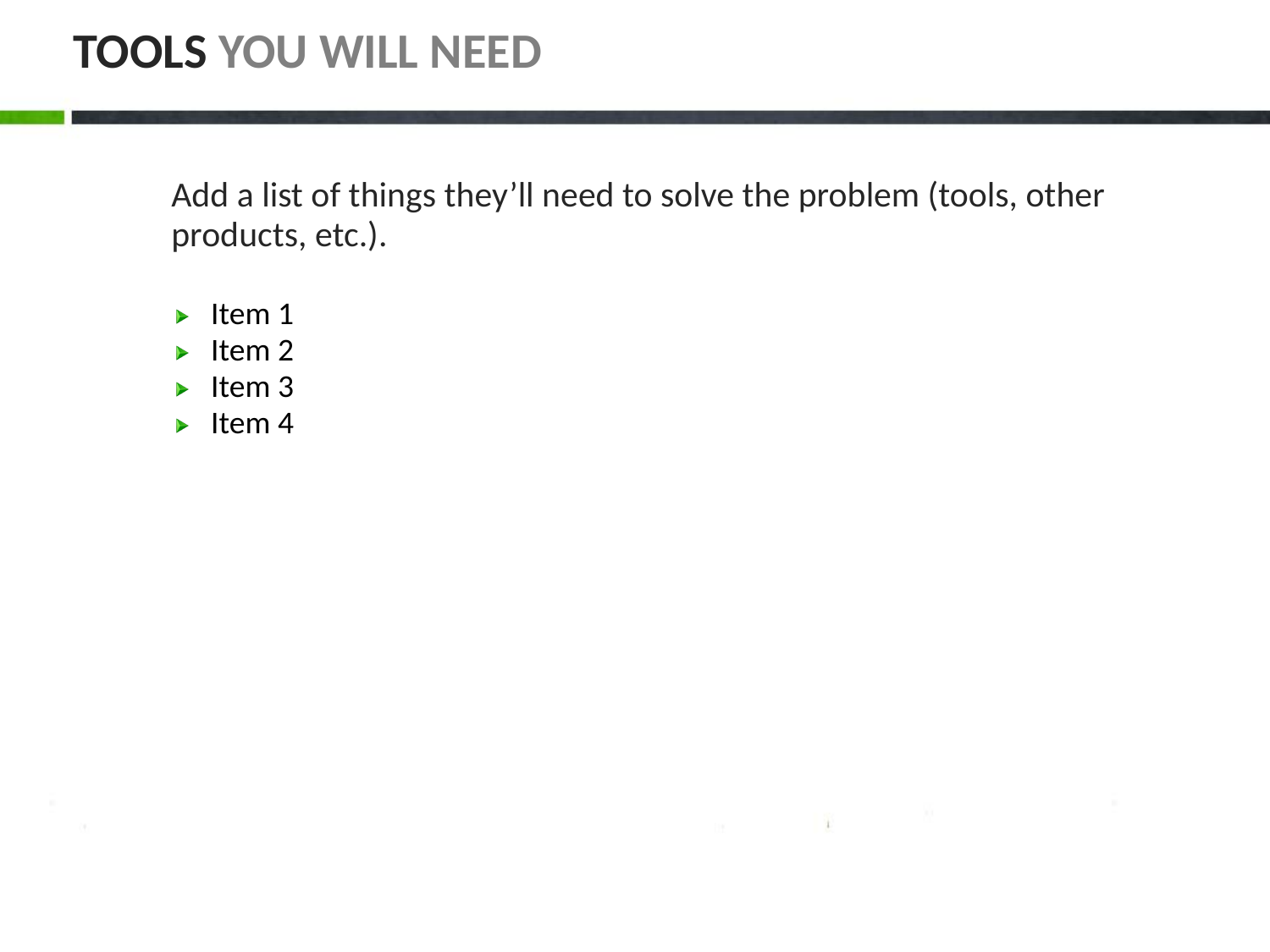

# TOOLS YOU WILL NEED
Add a list of things they’ll need to solve the problem (tools, other products, etc.).

Item 1
Item 2
Item 3
Item 4